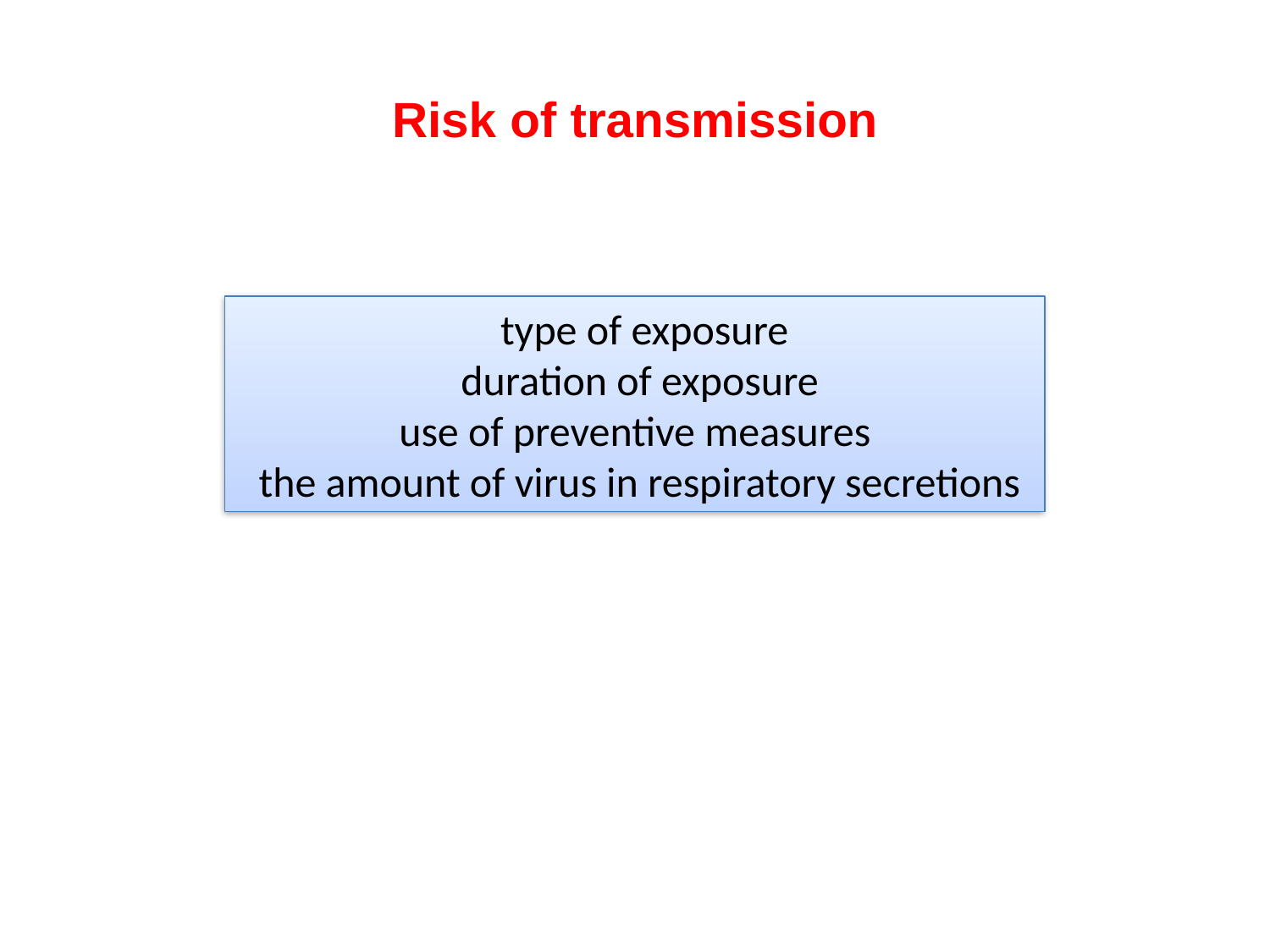

# Risk of transmission
  type of exposure
 duration of exposure
use of preventive measures
 the amount of virus in respiratory secretions